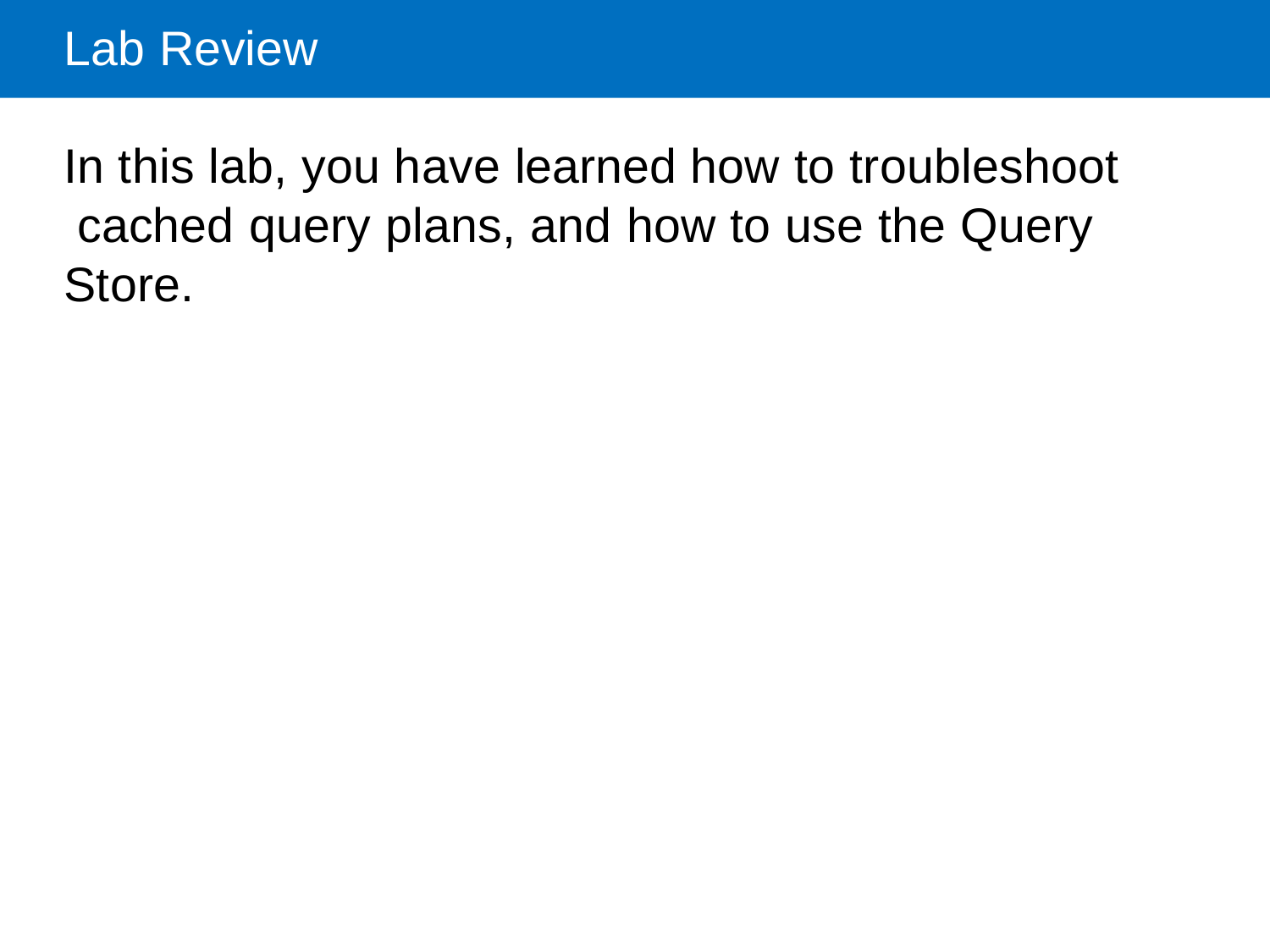

Lab Review

In this lab, you have learned how to troubleshoot  cached query plans, and how to use the Query  Store.